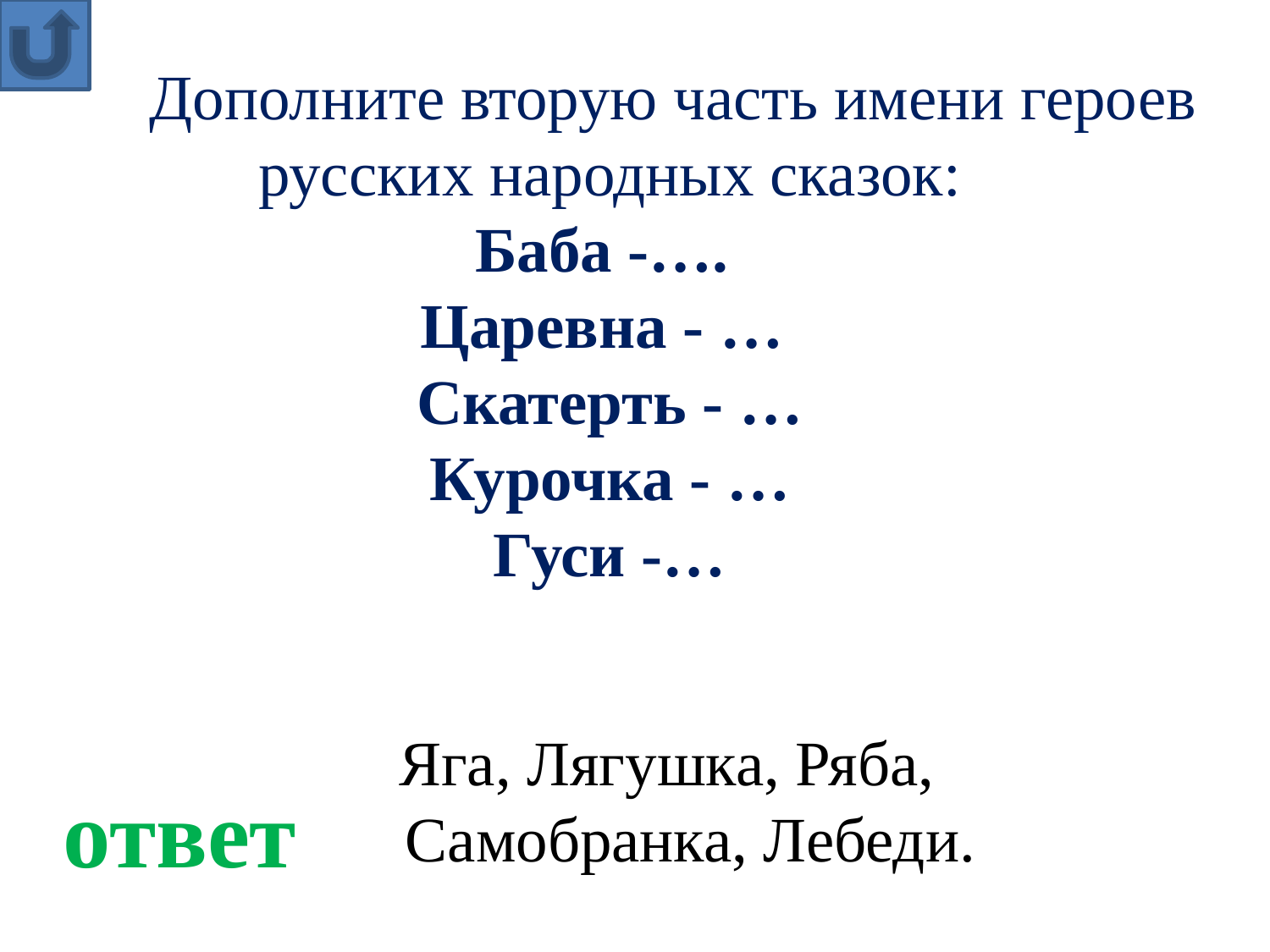

Дополните вторую часть имени героев русских народных сказок:
Баба -….
Царевна - …
Скатерть - …
Курочка - …
Гуси -…
  Яга, Лягушка, Ряба, Самобранка, Лебеди.

ответ